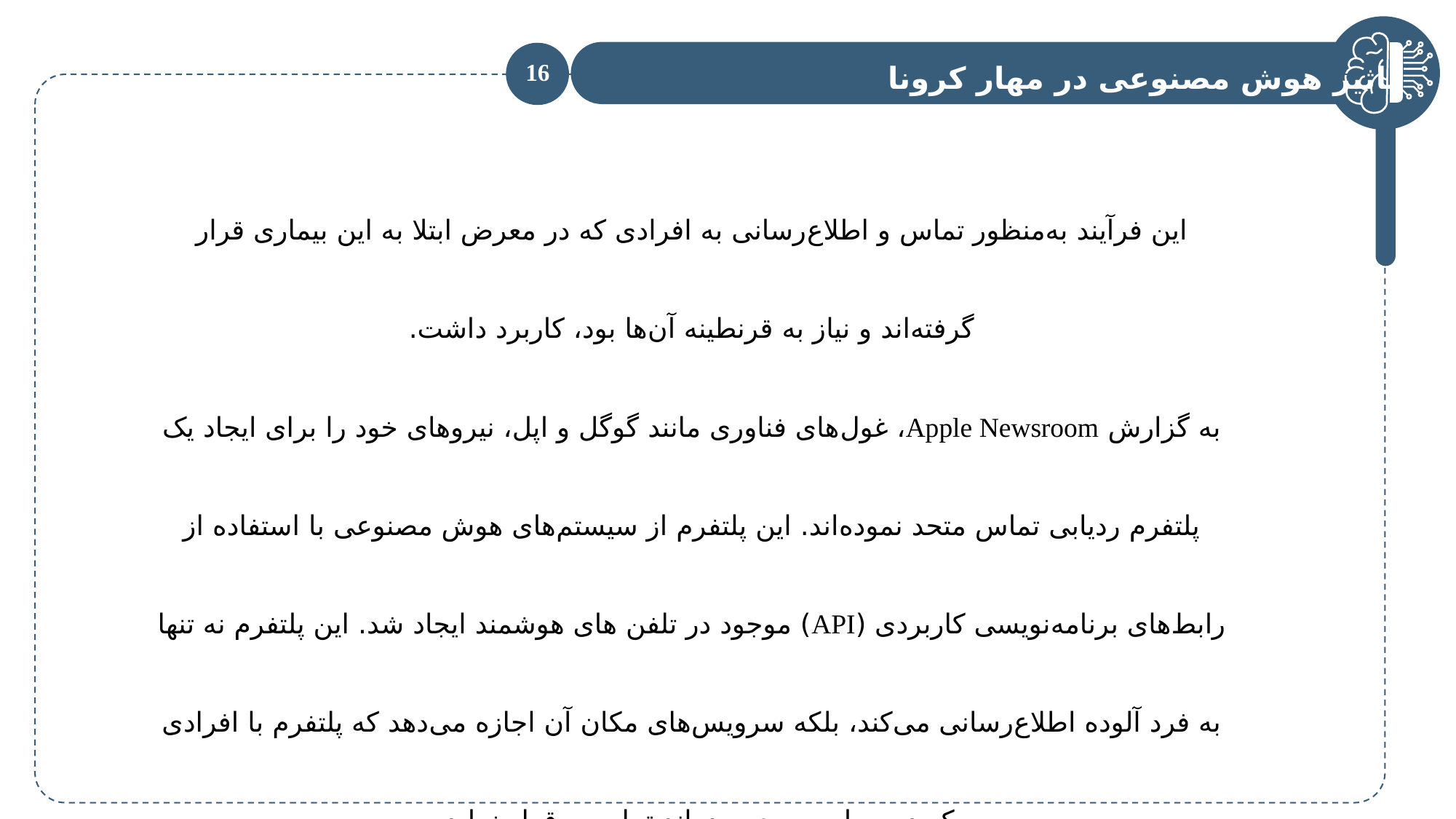

تاثیر هوش مصنوعی در مهار کرونا
این فرآیند به‌منظور تماس و اطلاع‌رسانی به افرادی که در معرض ابتلا به این بیماری قرار گرفته‌اند و نیاز به‌ قرنطینه آن‌ها بود، کاربرد داشت.
به گزارش Apple Newsroom، غول‌های فناوری مانند گوگل و اپل، نیروهای خود را برای ایجاد یک پلتفرم ردیابی تماس متحد نموده‌اند. این پلتفرم از سیستم‌های هوش مصنوعی با استفاده از رابط‌های برنامه‌نویسی کاربردی (API) موجود در تلفن های هوشمند ایجاد شد. این پلتفرم نه تنها به فرد آلوده اطلاع‌رسانی می‌کند، بلکه سرویس‌های مکان آن اجازه می‌دهد که پلتفرم با افرادی که در مجاورت وی بوده‌اند تماس برقرار نماید.